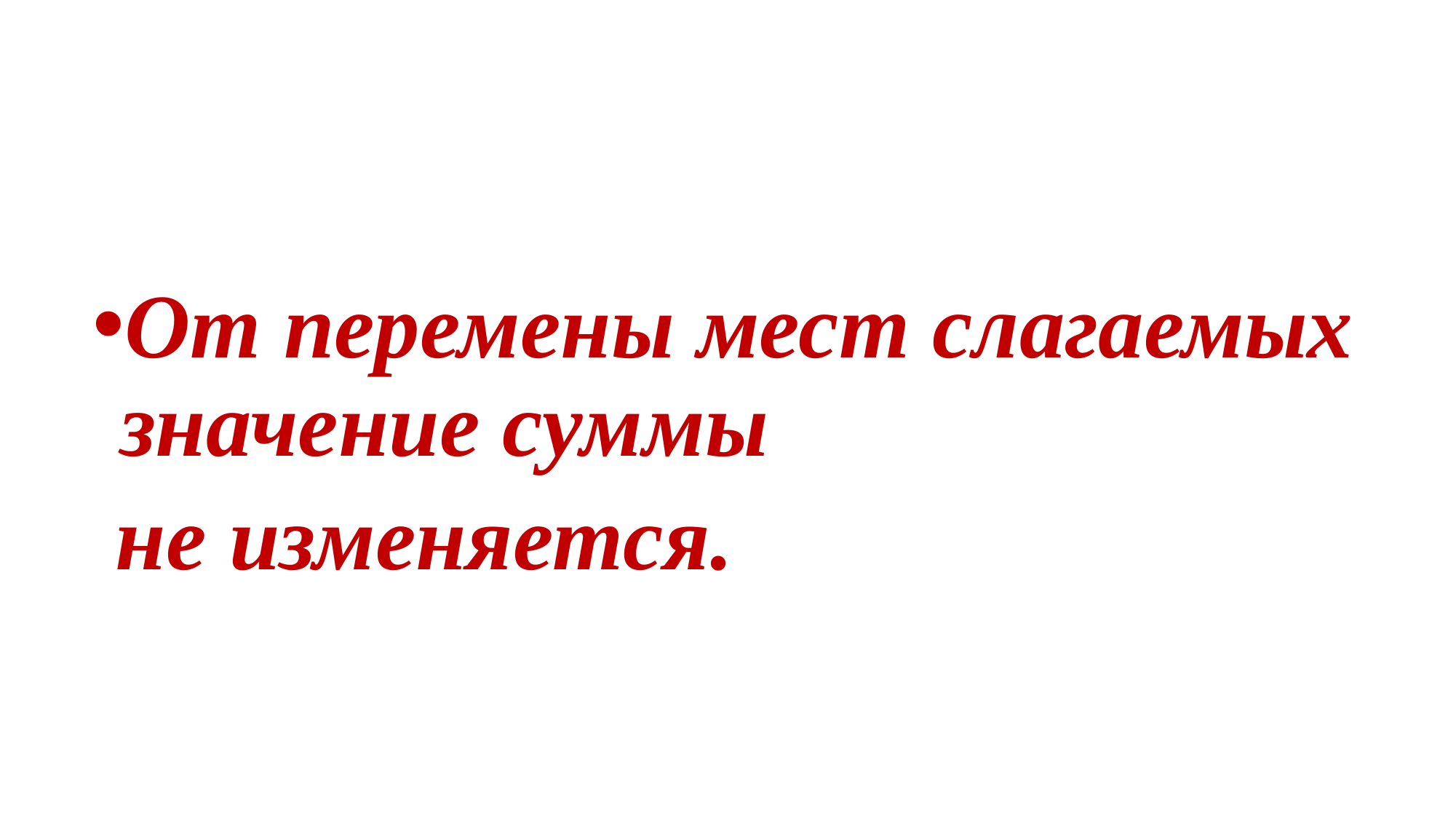

#

От перемены мест слагаемых значение суммы
 не изменяется.